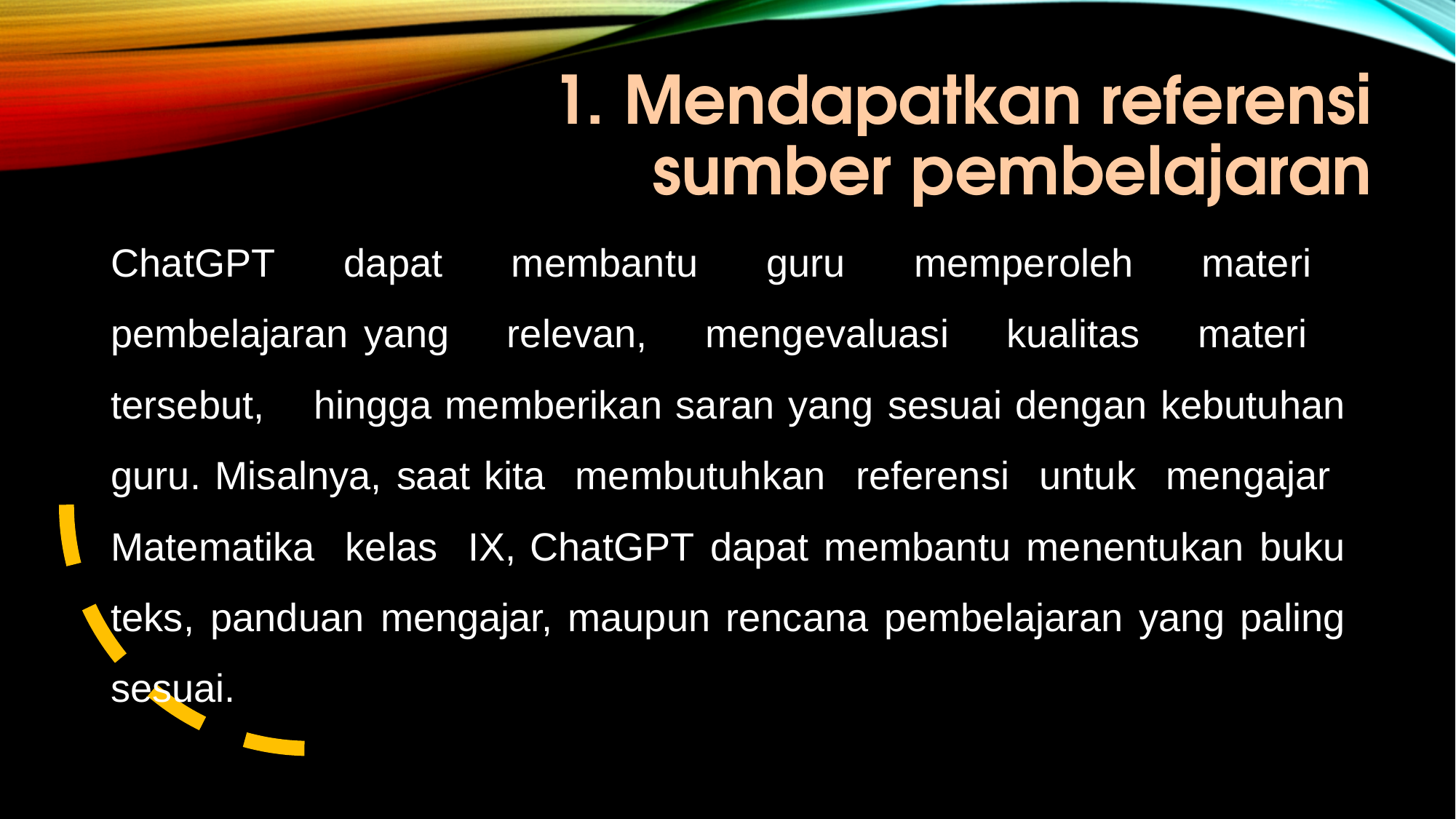

# 1. Mendapatkan referensi sumber pembelajaran
ChatGPT  dapat  membantu  guru  memperoleh  materi  pembelajaran yang   relevan,   mengevaluasi   kualitas   materi   tersebut,   hingga memberikan saran yang sesuai dengan kebutuhan guru. Misalnya, saat kita  membutuhkan  referensi  untuk  mengajar  Matematika  kelas  IX, ChatGPT dapat membantu menentukan buku teks, panduan mengajar, maupun rencana pembelajaran yang paling sesuai.